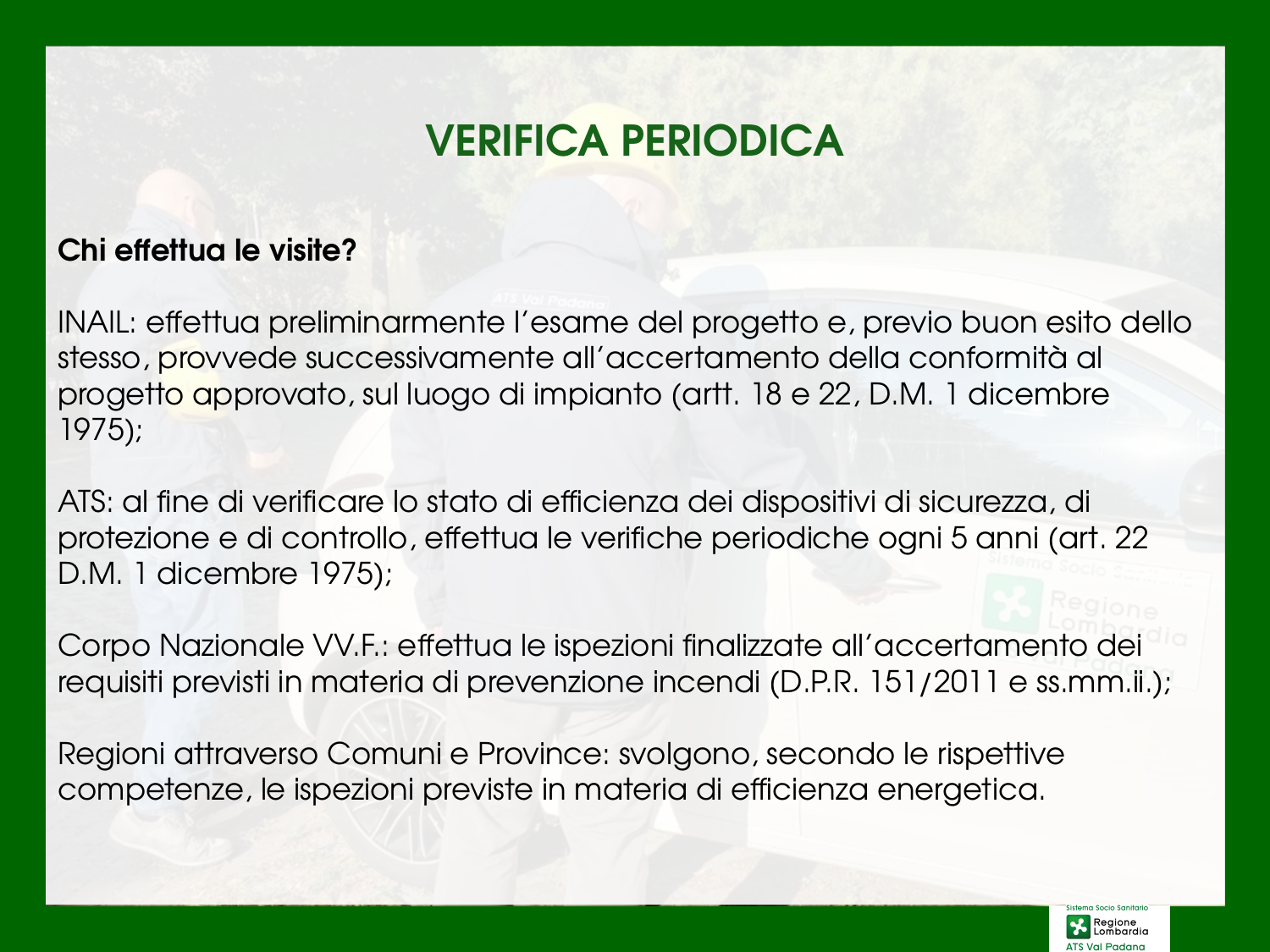

VERIFICA PERIODICA
Chi effettua le visite?

INAIL: effettua preliminarmente l’esame del progetto e, previo buon esito dello stesso, provvede successivamente all’accertamento della conformità al progetto approvato, sul luogo di impianto (artt. 18 e 22, D.M. 1 dicembre 1975);

ATS: al fine di verificare lo stato di efficienza dei dispositivi di sicurezza, di protezione e di controllo, effettua le verifiche periodiche ogni 5 anni (art. 22 D.M. 1 dicembre 1975);

Corpo Nazionale VV.F.: effettua le ispezioni finalizzate all’accertamento dei requisiti previsti in materia di prevenzione incendi (D.P.R. 151/2011 e ss.mm.ii.);

Regioni attraverso Comuni e Province: svolgono, secondo le rispettive competenze, le ispezioni previste in materia di efficienza energetica.